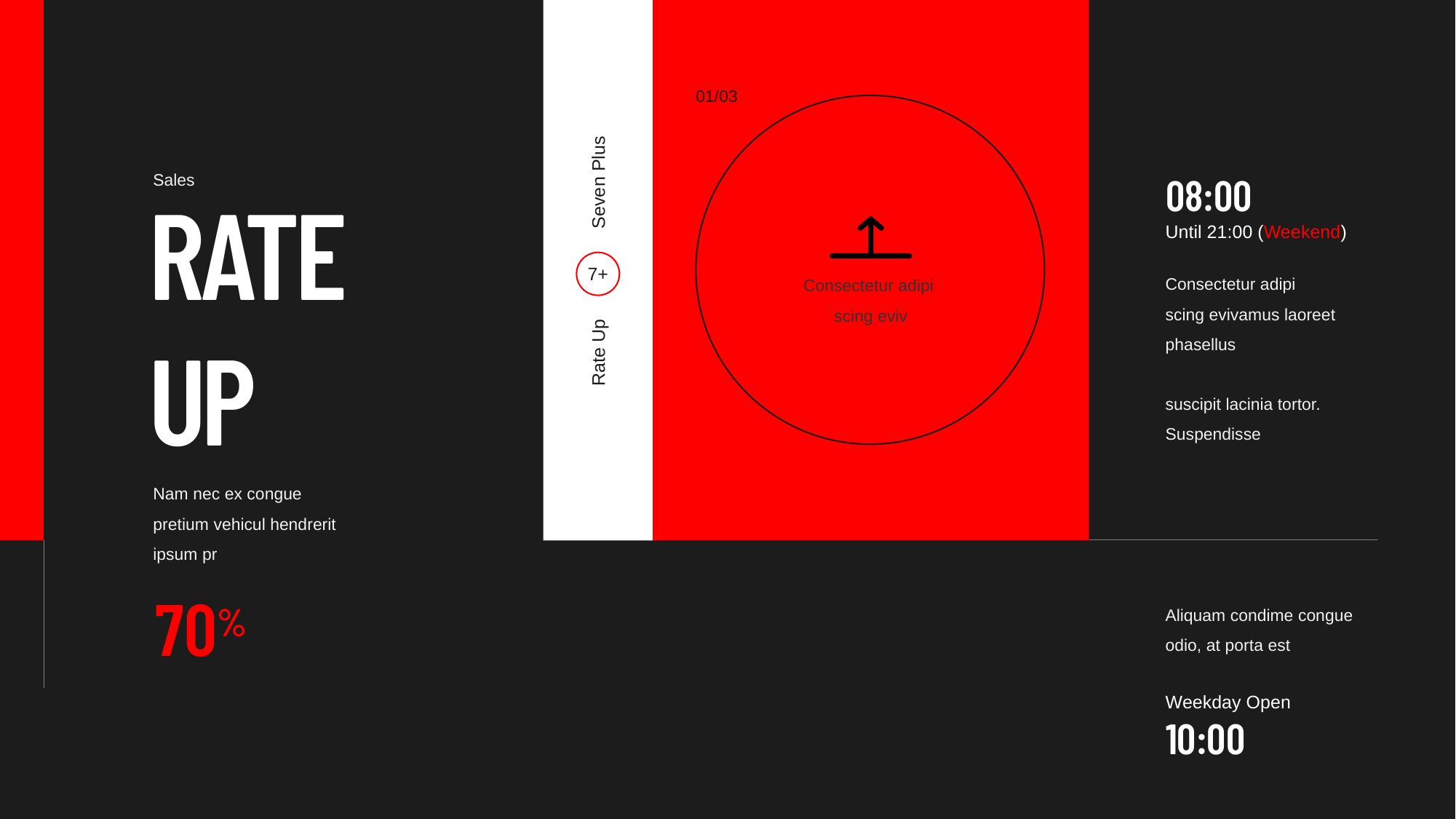

01/03

Consectetur adipi
scing eviv
Seven Plus
Sales
08:00
RATE
UP
Until 21:00 (Weekend)

7+
Consectetur adipi
scing evivamus laoreet phasellus

suscipit lacinia tortor. Suspendisse
Rate Up
Nam nec ex congue
pretium vehicul hendrerit ipsum pr

70%
Aliquam condime congue odio, at porta est
Weekday Open
10:00